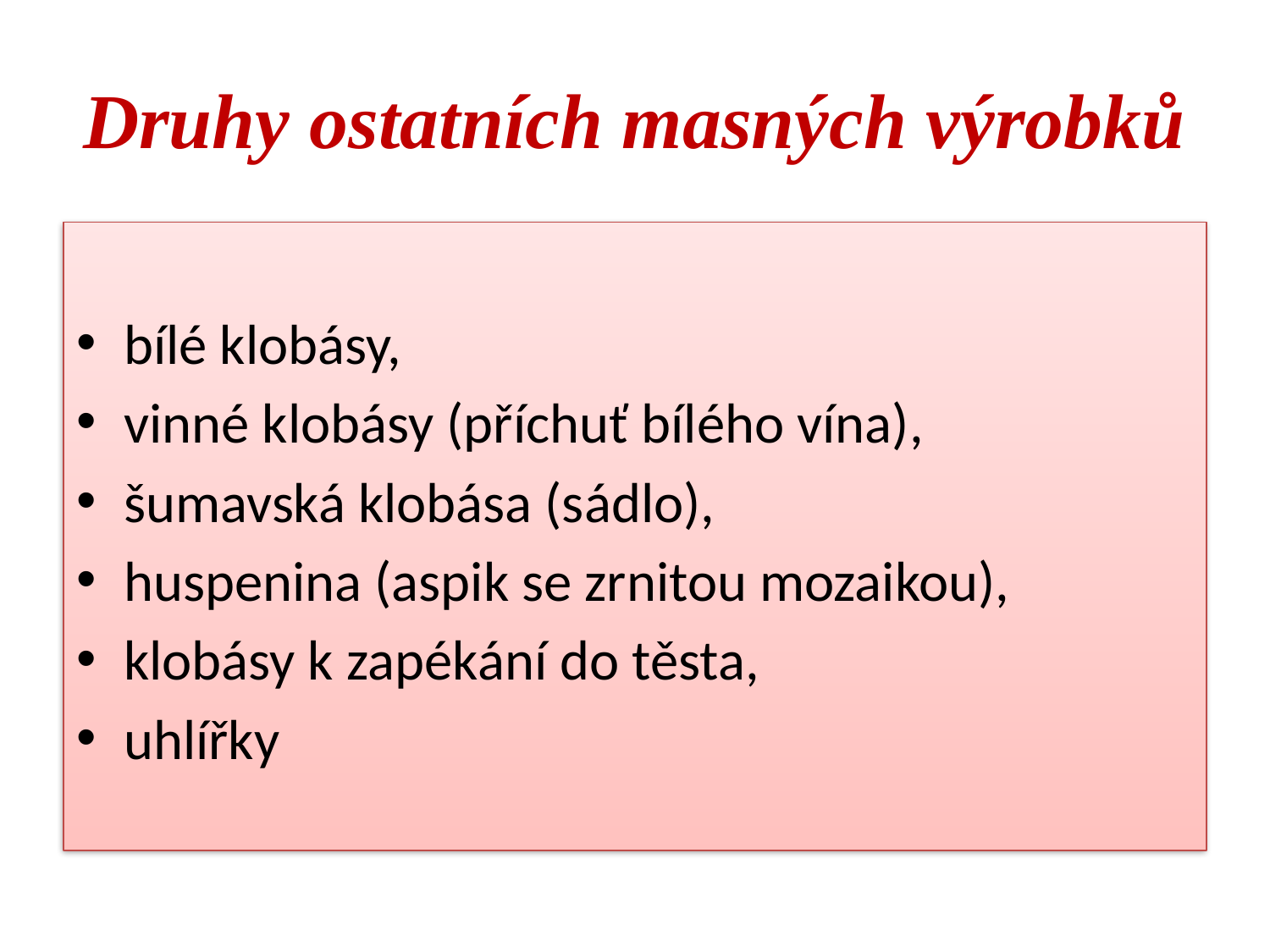

# Druhy ostatních masných výrobků

bílé klobásy,
vinné klobásy (příchuť bílého vína),
šumavská klobása (sádlo),
huspenina (aspik se zrnitou mozaikou),
klobásy k zapékání do těsta,
uhlířky